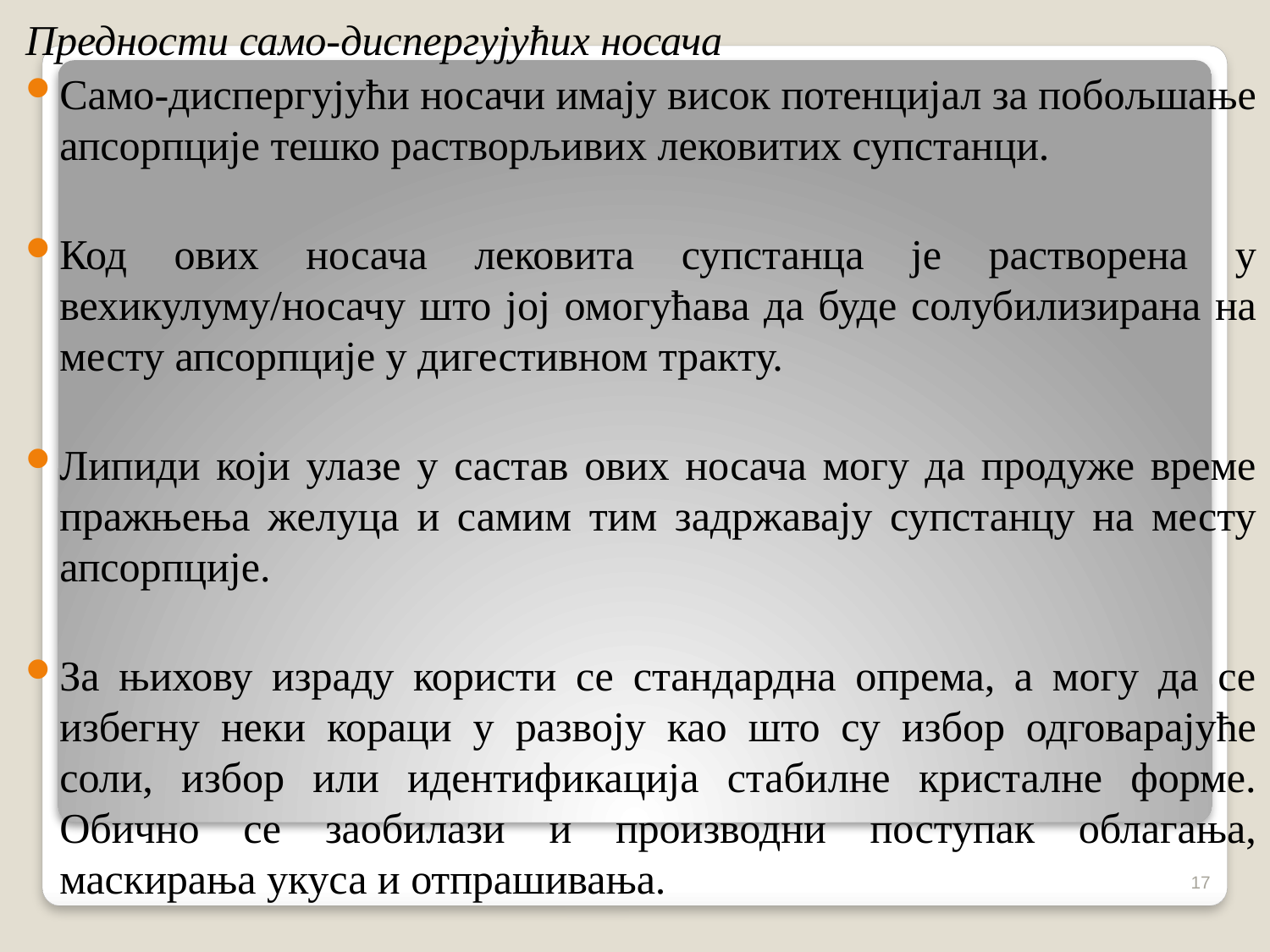

Предности само-диспергујућих носача
Само-диспергујући носачи имају висок потенцијал за побољшање апсорпције тешко растворљивих лековитих супстанци.

Код ових носача лековита супстанца је растворена у вехикулуму/носачу што јој омогућава да буде солубилизирана на месту апсорпције у дигестивном тракту.

Липиди који улазе у састав ових носача могу да продуже време пражњења желуца и самим тим задржавају супстанцу на месту апсорпције.

За њихову израду користи се стандардна опрема, а могу да се избегну неки кораци у развоју као што су избор одговарајуће соли, избор или идентификација стабилне кристалне форме. Обично се заобилази и производни поступак облагања, маскирања укуса и отпрашивања.

17